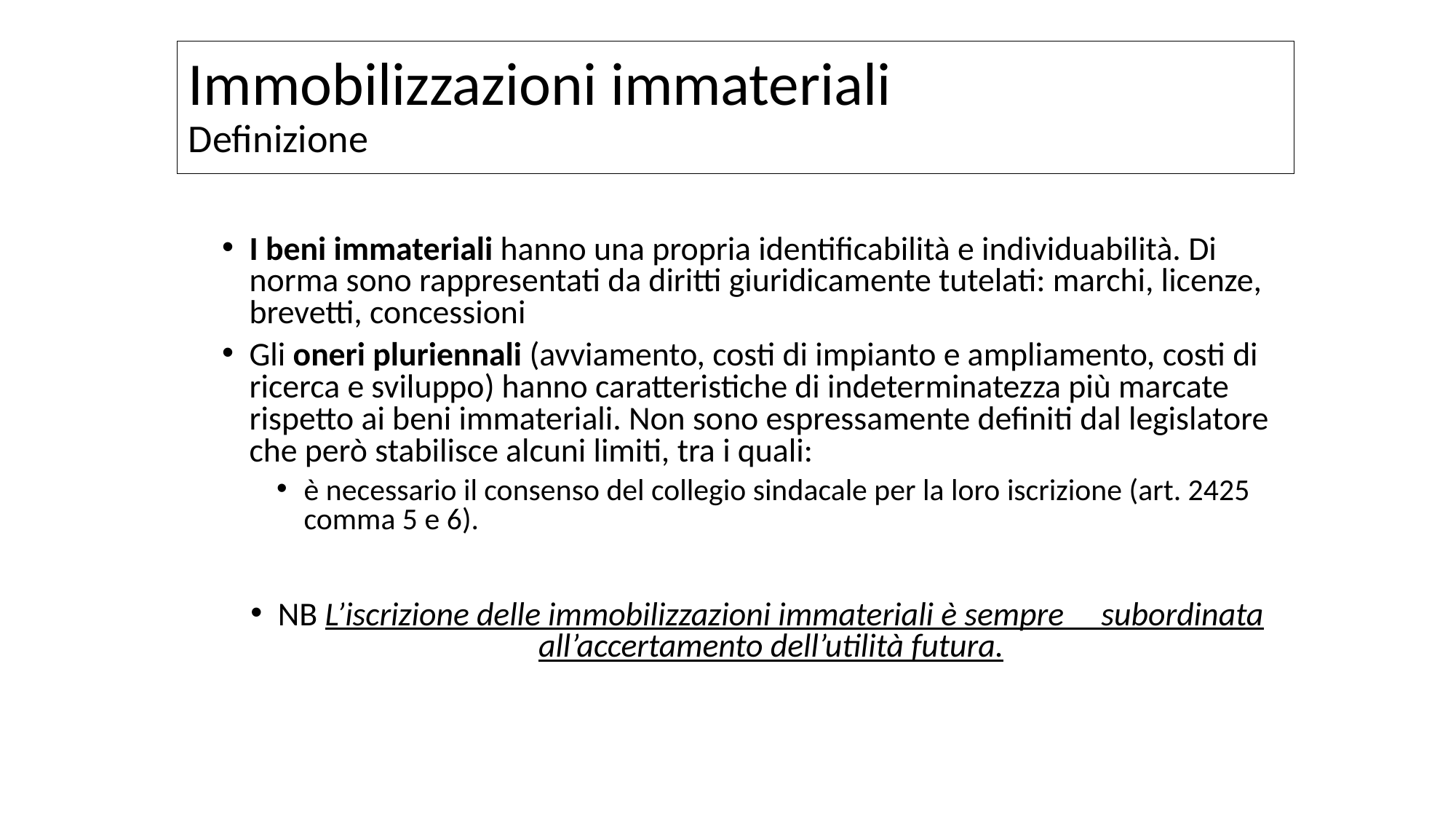

# Immobilizzazioni immateriali Definizione
I beni immateriali hanno una propria identificabilità e individuabilità. Di norma sono rappresentati da diritti giuridicamente tutelati: marchi, licenze, brevetti, concessioni
Gli oneri pluriennali (avviamento, costi di impianto e ampliamento, costi di ricerca e sviluppo) hanno caratteristiche di indeterminatezza più marcate rispetto ai beni immateriali. Non sono espressamente definiti dal legislatore che però stabilisce alcuni limiti, tra i quali:
è necessario il consenso del collegio sindacale per la loro iscrizione (art. 2425 comma 5 e 6).

NB L’iscrizione delle immobilizzazioni immateriali è sempre     subordinata all’accertamento dell’utilità futura.